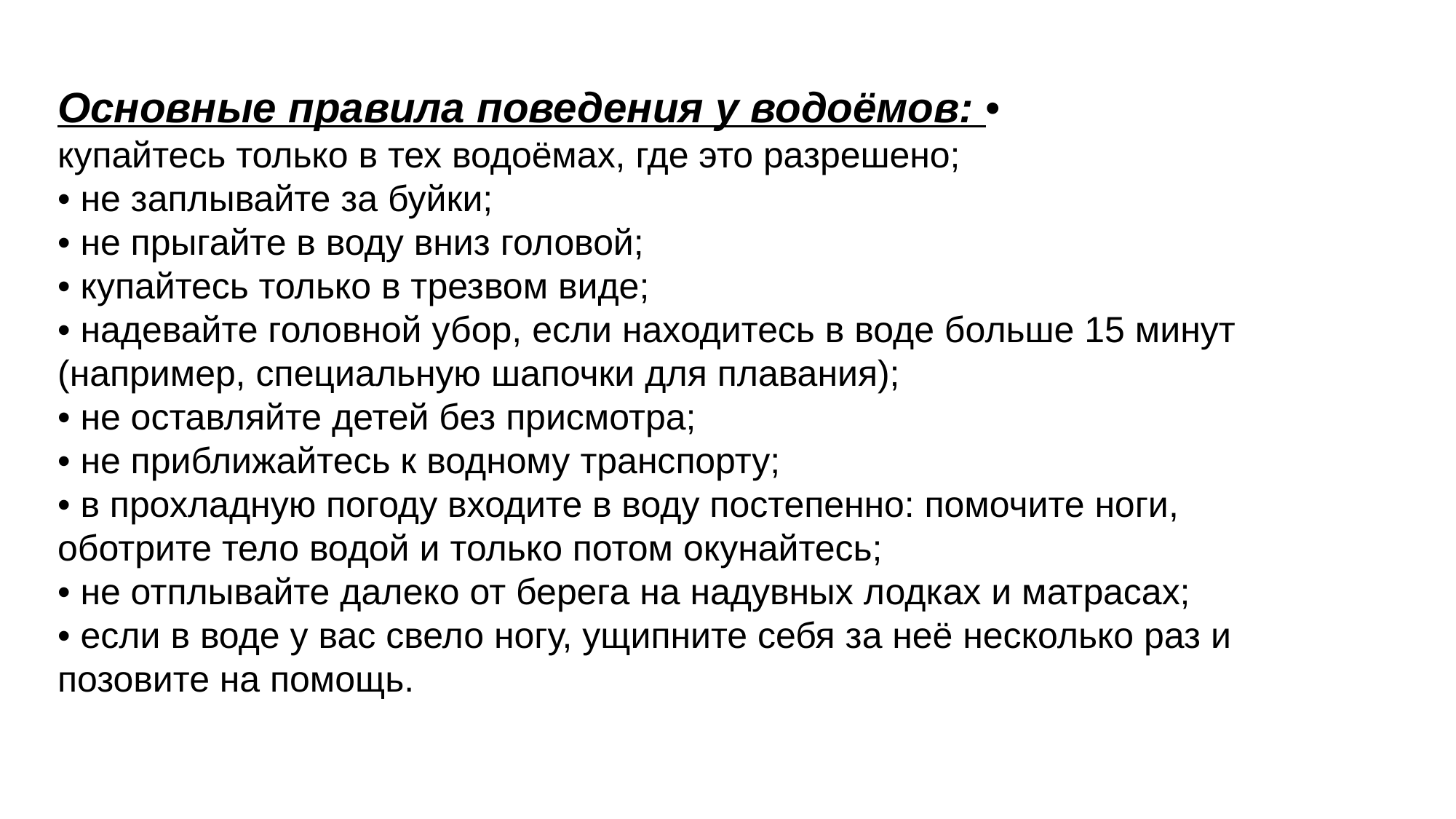

Основные правила поведения у водоёмов: •
купайтесь только в тех водоёмах, где это разрешено;
• не заплывайте за буйки;
• не прыгайте в воду вниз головой;
• купайтесь только в трезвом виде;
• надевайте головной убор, если находитесь в воде больше 15 минут (например, специальную шапочки для плавания);
• не оставляйте детей без присмотра;
• не приближайтесь к водному транспорту;
• в прохладную погоду входите в воду постепенно: помочите ноги, оботрите тело водой и только потом окунайтесь;
• не отплывайте далеко от берега на надувных лодках и матрасах;
• если в воде у вас свело ногу, ущипните себя за неё несколько раз и позовите на помощь.